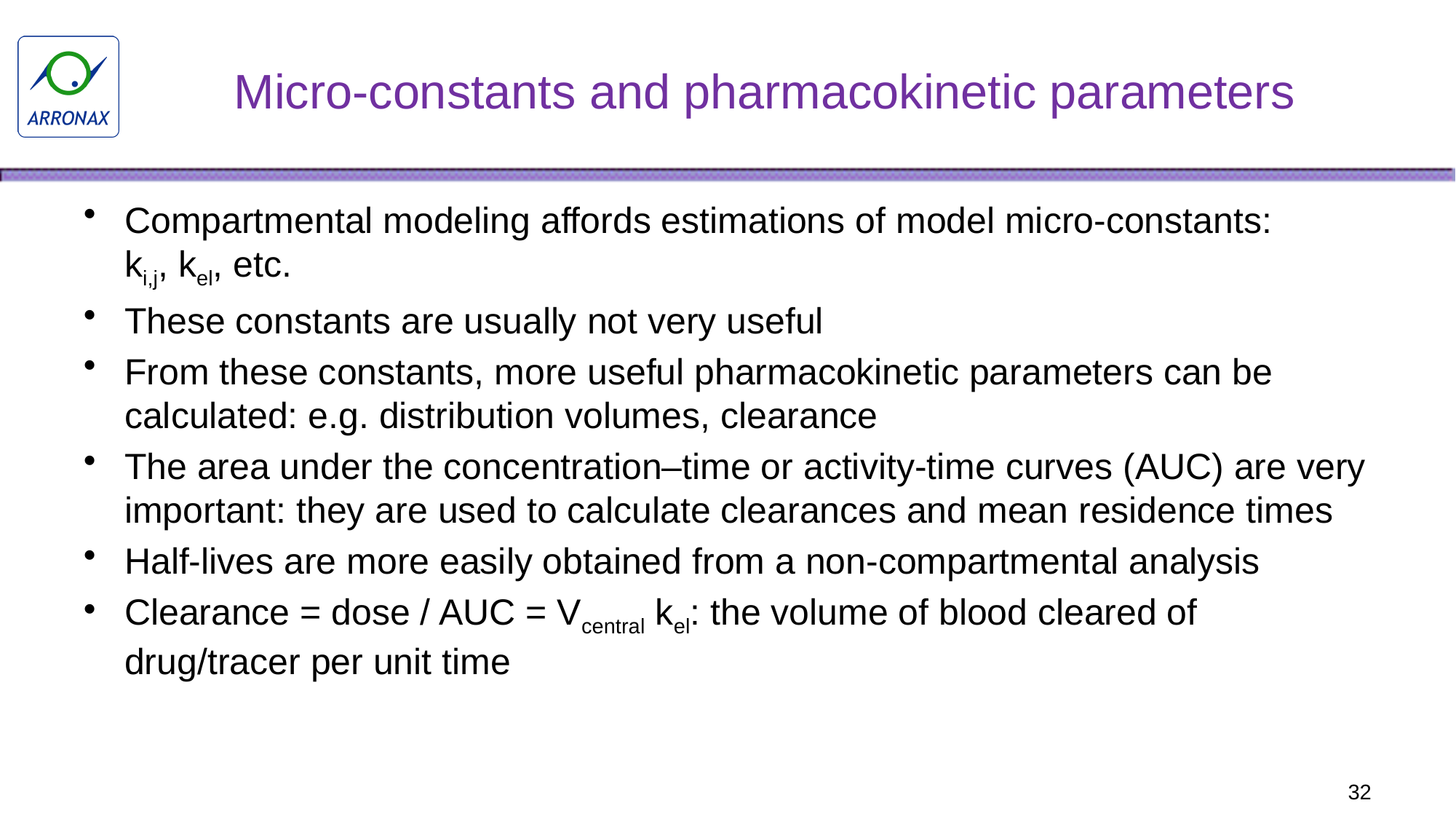

# Micro-constants and pharmacokinetic parameters
Compartmental modeling affords estimations of model micro-constants:
ki,j, kel, etc.
These constants are usually not very useful
From these constants, more useful pharmacokinetic parameters can be calculated: e.g. distribution volumes, clearance
The area under the concentration–time or activity-time curves (AUC) are very important: they are used to calculate clearances and mean residence times
Half-lives are more easily obtained from a non-compartmental analysis
Clearance = dose / AUC = Vcentral kel: the volume of blood cleared of drug/tracer per unit time
32